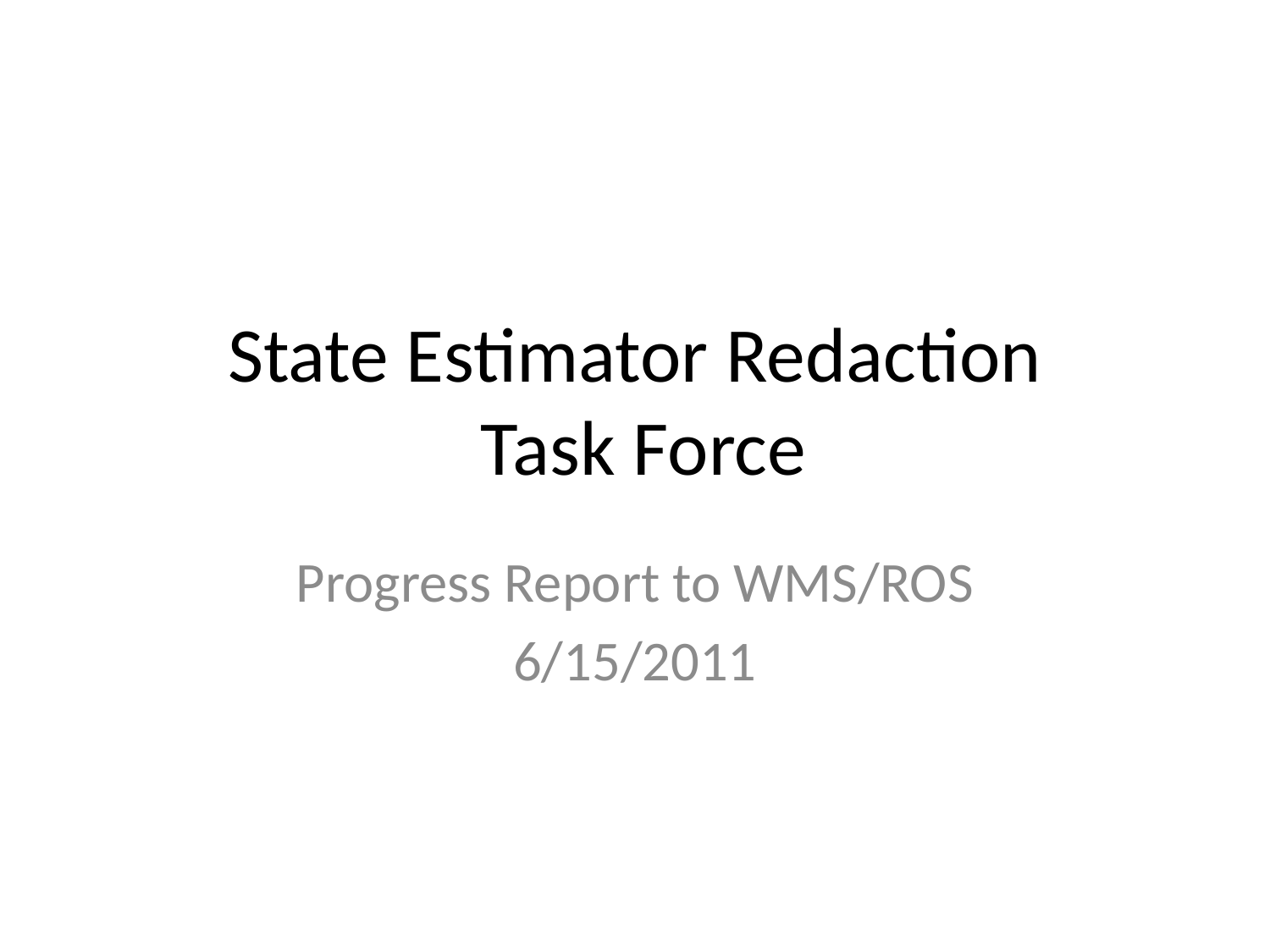

# State Estimator Redaction Task Force
Progress Report to WMS/ROS
6/15/2011